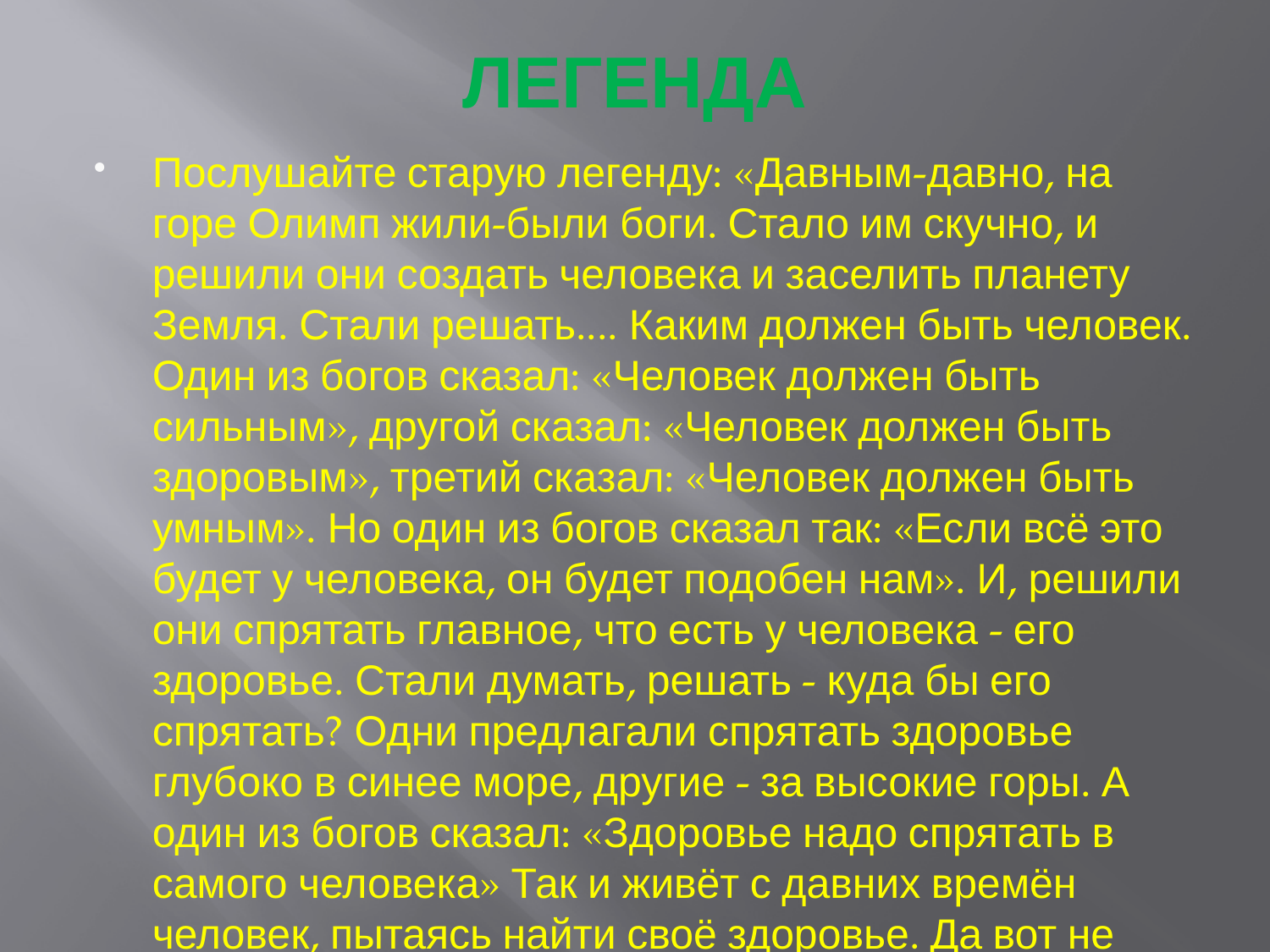

# ЛЕГЕНДА
Послушайте старую легенду: «Давным-давно, на горе Олимп жили-были боги. Стало им скучно, и решили они создать человека и заселить планету Земля. Стали решать.... Каким должен быть человек. Один из богов сказал: «Человек должен быть сильным», другой сказал: «Человек должен быть здоровым», третий сказал: «Человек должен быть умным». Но один из богов сказал так: «Если всё это будет у человека, он будет подобен нам». И, решили они спрятать главное, что есть у человека - его здоровье. Стали думать, решать - куда бы его спрятать? Одни предлагали спрятать здоровье глубоко в синее море, другие - за высокие горы. А один из богов сказал: «Здоровье надо спрятать в самого человека» Так и живёт с давних времён человек, пытаясь найти своё здоровье. Да вот не каждый может найти и сберечь бесценный дар богов!»